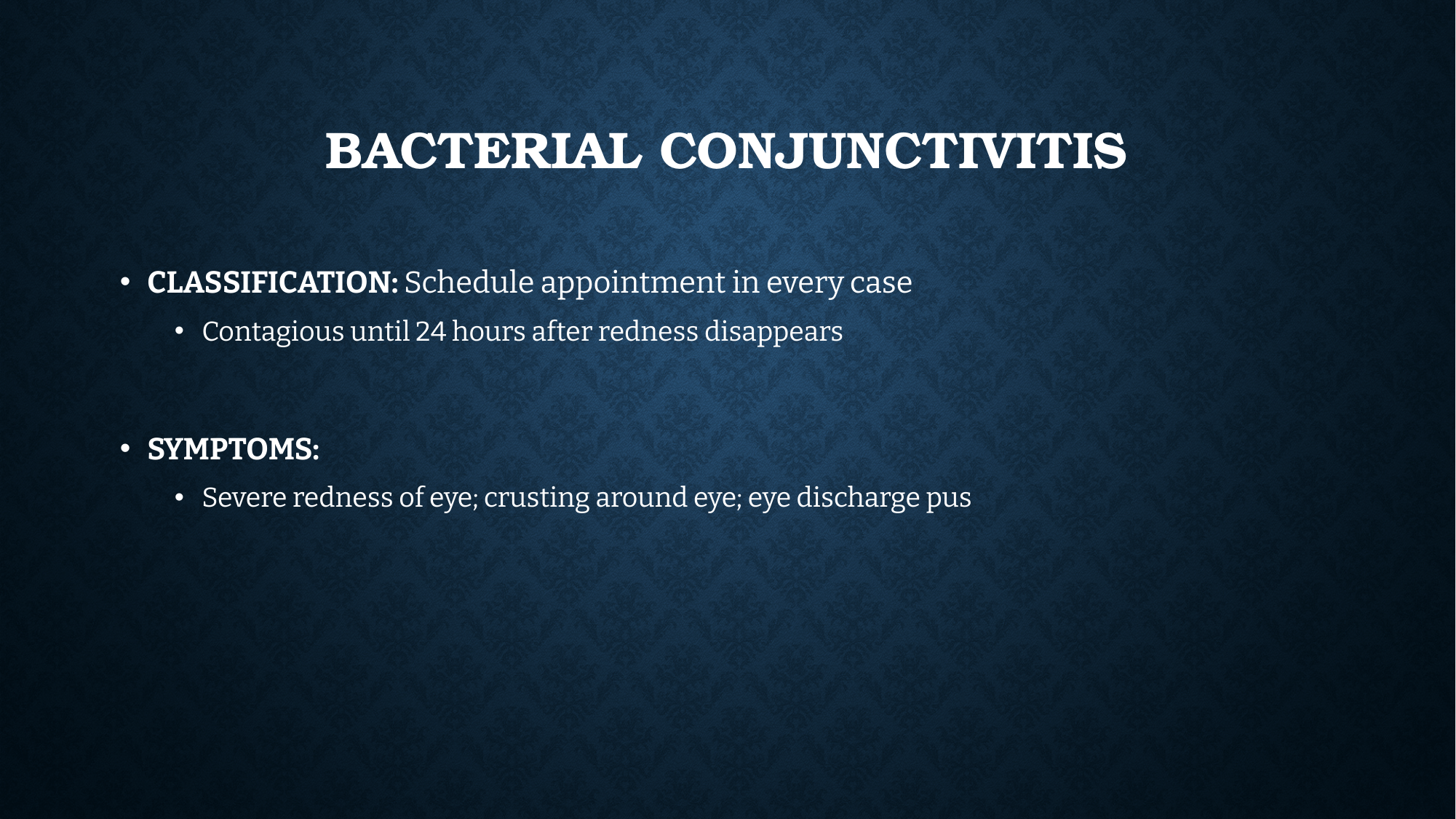

# Bacterial Conjunctivitis
CLASSIFICATION: Schedule appointment in every case
Contagious until 24 hours after redness disappears

SYMPTOMS:
Severe redness of eye; crusting around eye; eye discharge pus